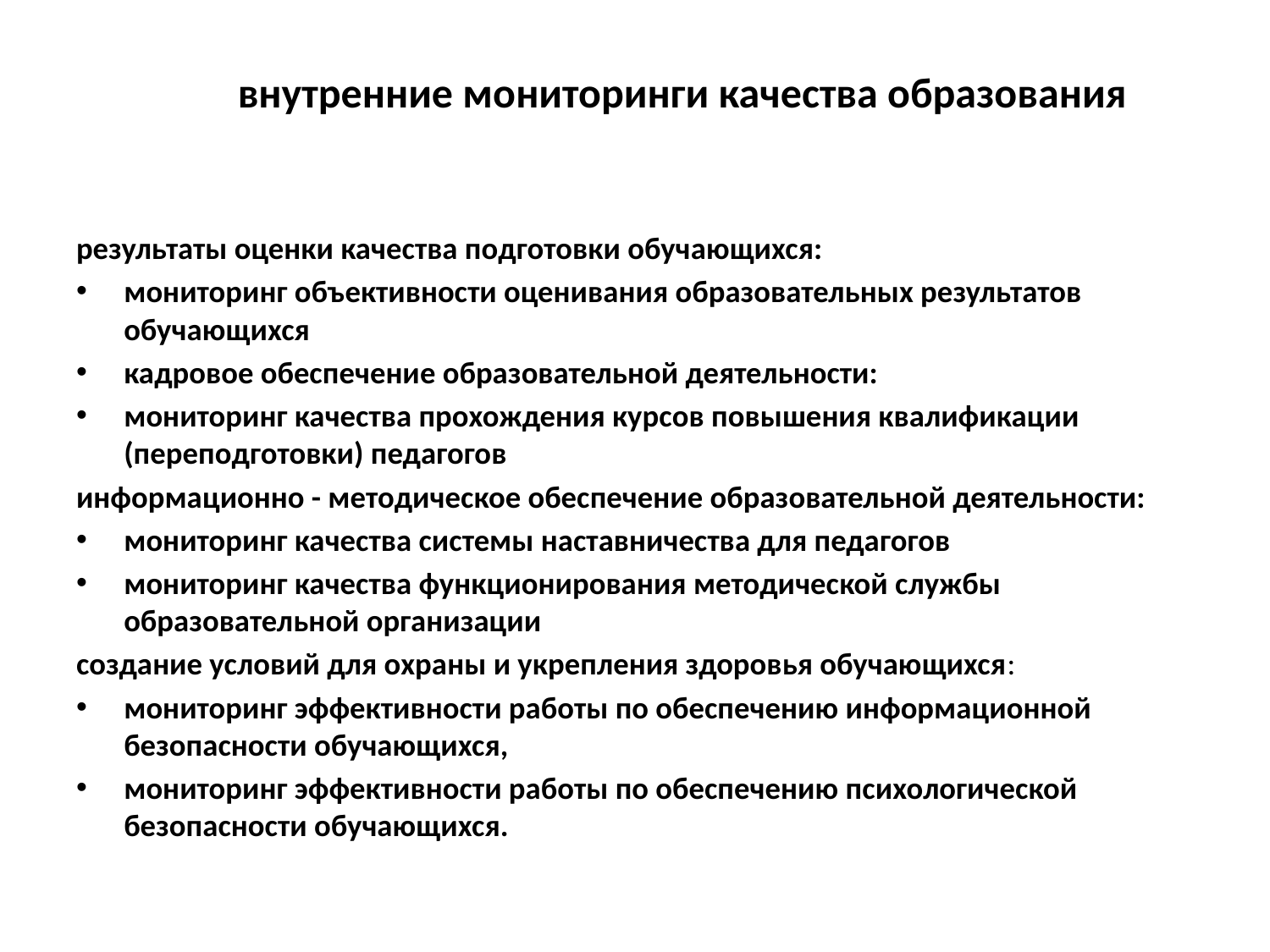

# внутренние мониторинги качества образования
результаты оценки качества подготовки обучающихся:
мониторинг объективности оценивания образовательных результатов обучающихся
кадровое обеспечение образовательной деятельности:
мониторинг качества прохождения курсов повышения квалификации (переподготовки) педагогов
информационно - методическое обеспечение образовательной деятельности:
мониторинг качества системы наставничества для педагогов
мониторинг качества функционирования методической службы образовательной организации
создание условий для охраны и укрепления здоровья обучающихся:
мониторинг эффективности работы по обеспечению информационной безопасности обучающихся,
мониторинг эффективности работы по обеспечению психологической безопасности обучающихся.